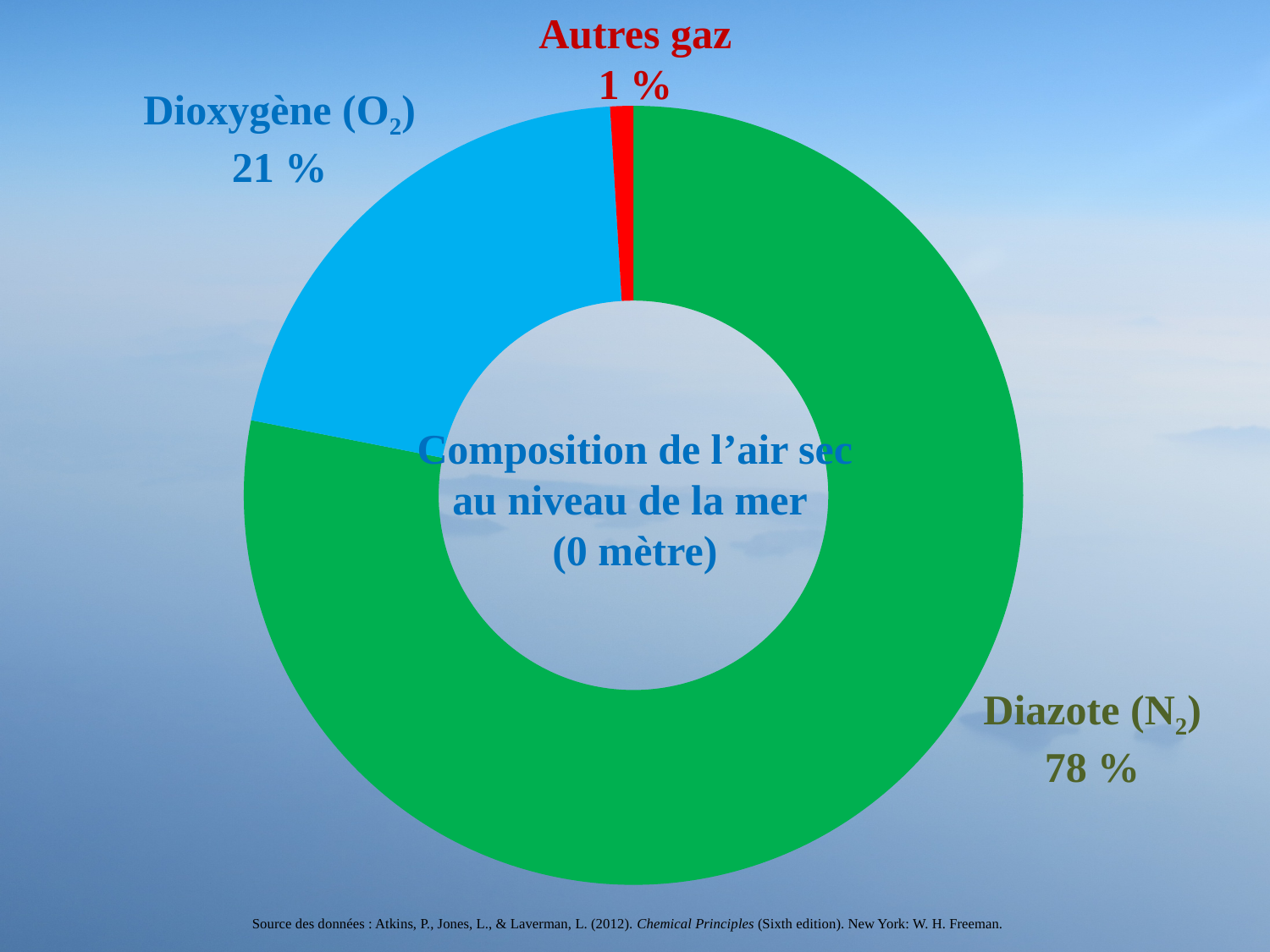

### Chart

| Category | % du volume |
|---|---|
| Diazote N2 | 78.09 |
| Dioxygène O2 | 20.95 |
| Autres gaz | 0.9599999999999976 |
Autres gaz
1 %
Dioxygène (O2)
21 %
Composition de l’air sec au niveau de la mer
(0 mètre)
Diazote (N2)
78 %
Source des données : Atkins, P., Jones, L., & Laverman, L. (2012). Chemical Principles (Sixth edition). New York: W. H. Freeman.